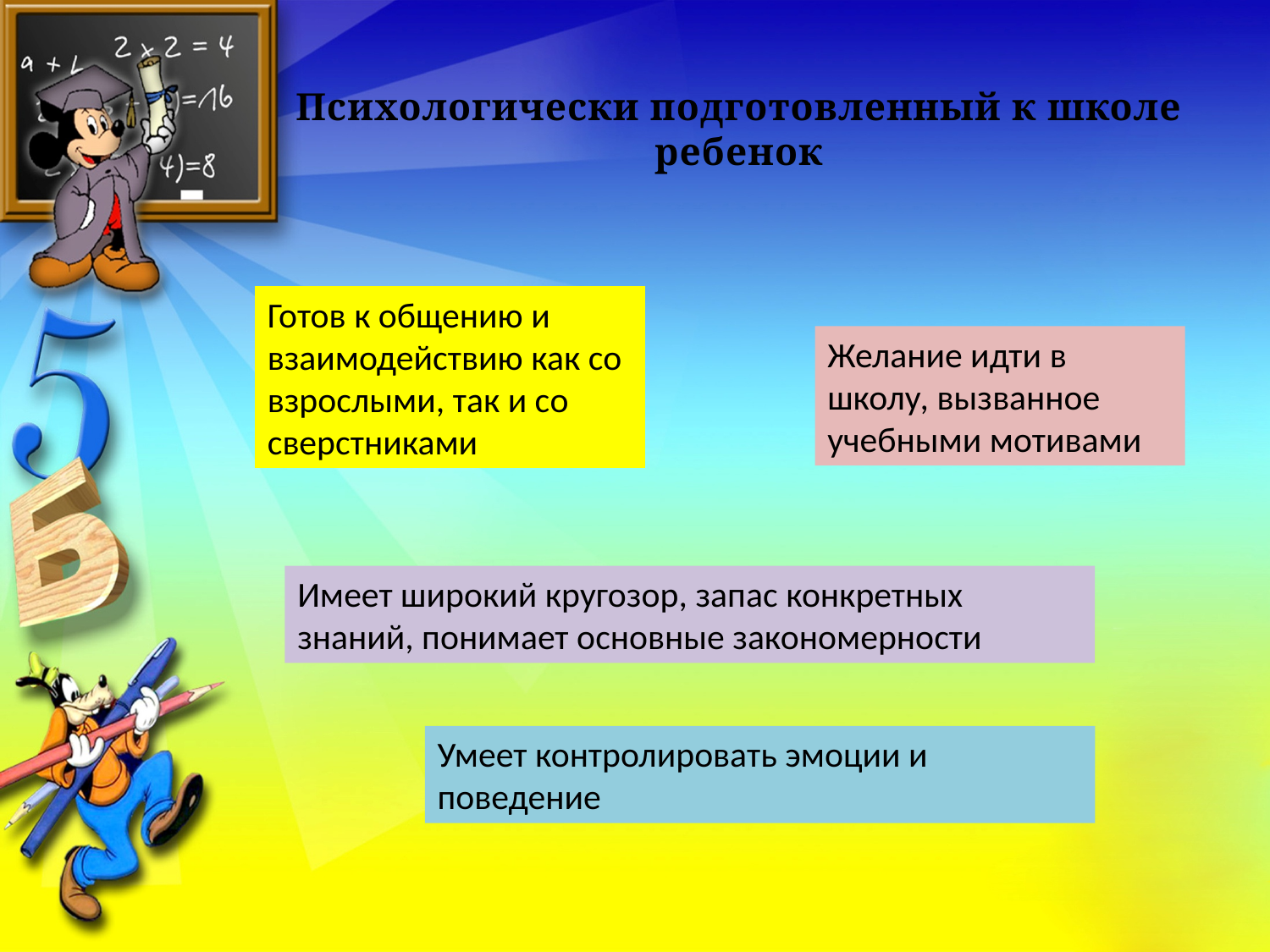

# Психологически подготовленный к школе ребенок
Готов к общению и взаимодействию как со взрослыми, так и со сверстниками
Желание идти в школу, вызванное учебными мотивами
Имеет широкий кругозор, запас конкретных знаний, понимает основные закономерности
Умеет контролировать эмоции и поведение